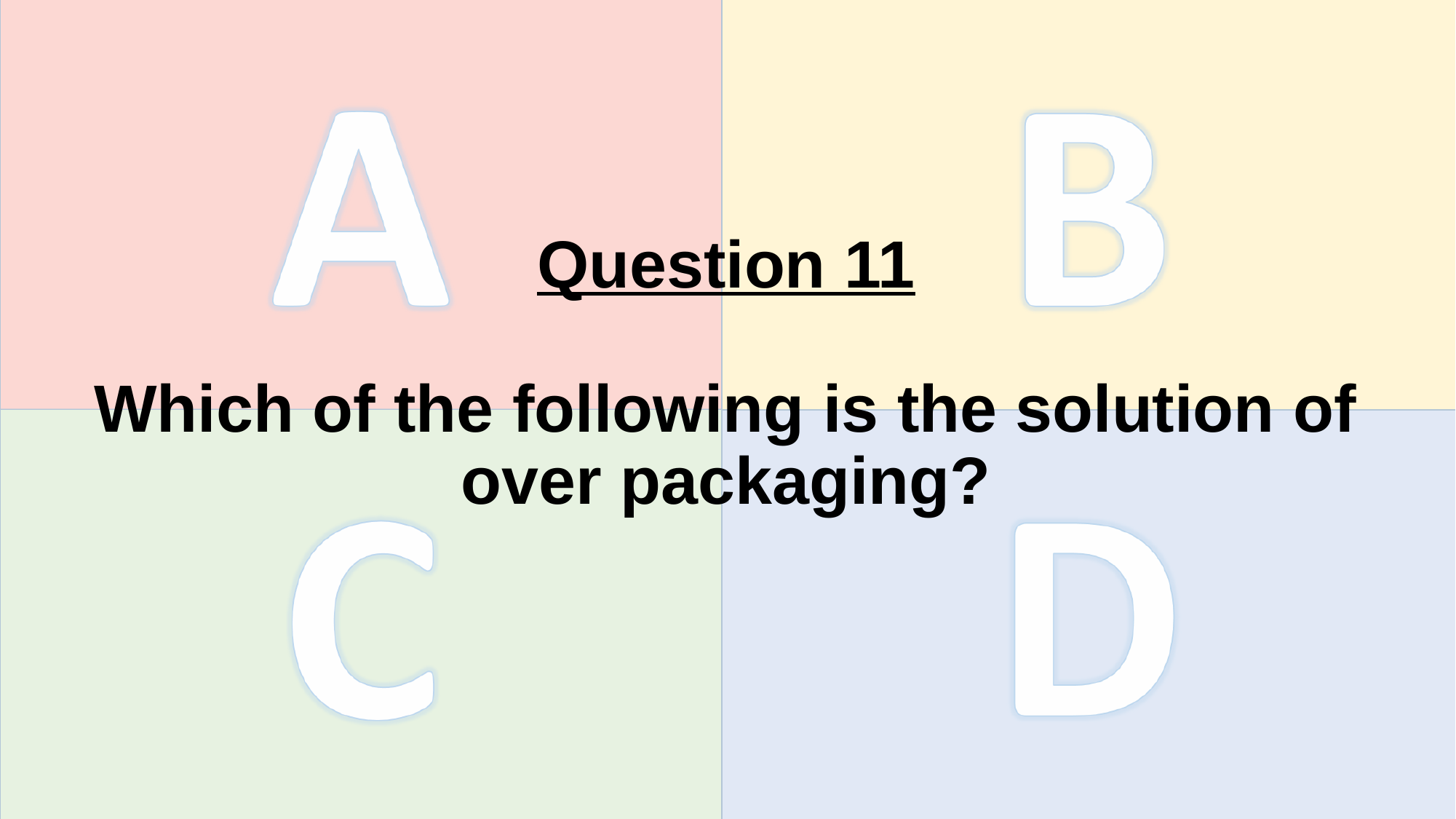

# Question 11 Which of the following is the solution of over packaging?